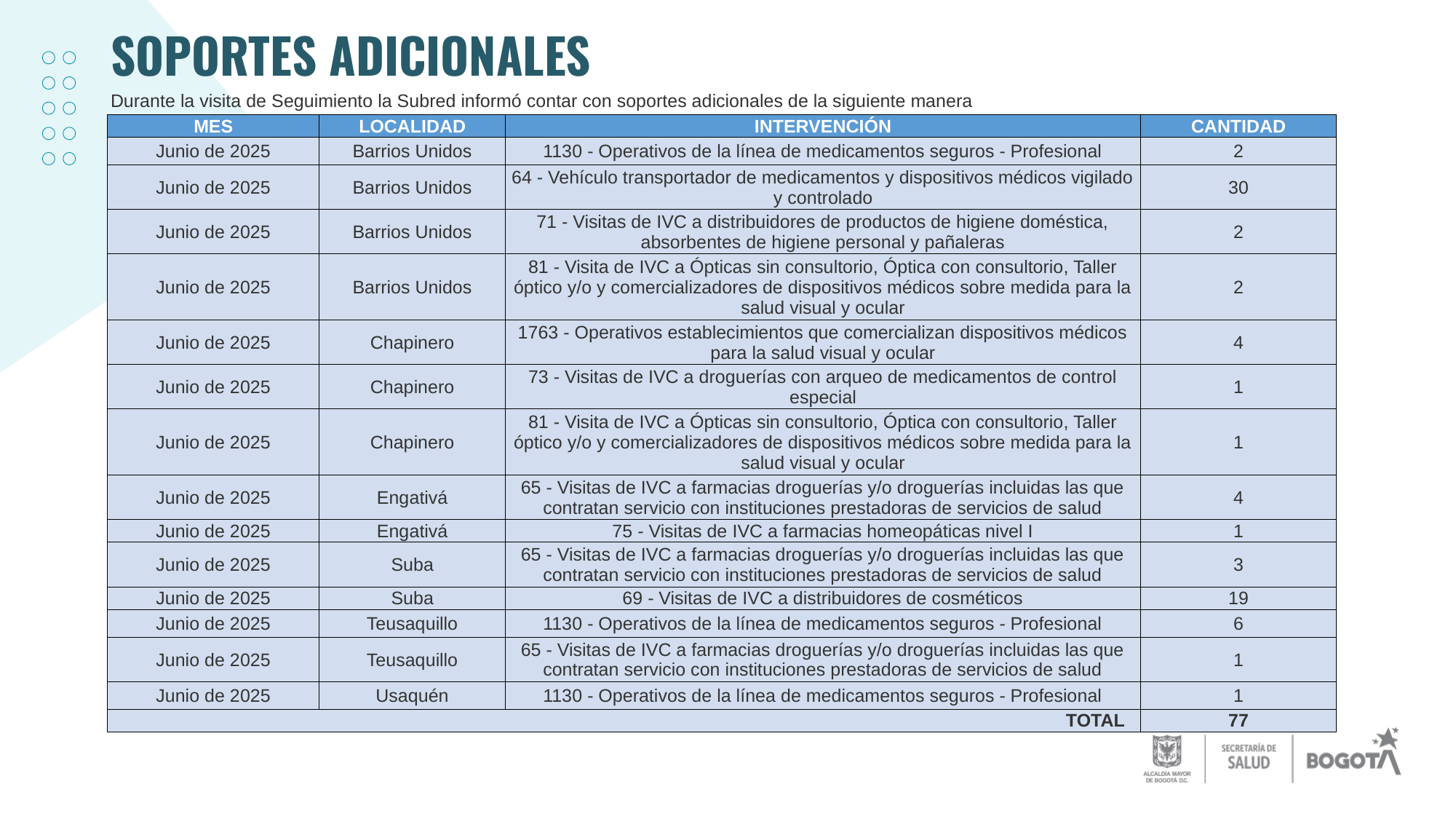

# SOPORTES ADICIONALES
Durante la visita de Seguimiento la Subred informó contar con soportes adicionales de la siguiente manera
| MES | LOCALIDAD | INTERVENCIÓN | CANTIDAD |
| --- | --- | --- | --- |
| Junio de 2025 | Barrios Unidos | 1130 - Operativos de la línea de medicamentos seguros - Profesional | 2 |
| Junio de 2025 | Barrios Unidos | 64 - Vehículo transportador de medicamentos y dispositivos médicos vigilado y controlado | 30 |
| Junio de 2025 | Barrios Unidos | 71 - Visitas de IVC a distribuidores de productos de higiene doméstica, absorbentes de higiene personal y pañaleras | 2 |
| Junio de 2025 | Barrios Unidos | 81 - Visita de IVC a Ópticas sin consultorio, Óptica con consultorio, Taller óptico y/o y comercializadores de dispositivos médicos sobre medida para la salud visual y ocular | 2 |
| Junio de 2025 | Chapinero | 1763 - Operativos establecimientos que comercializan dispositivos médicos para la salud visual y ocular | 4 |
| Junio de 2025 | Chapinero | 73 - Visitas de IVC a droguerías con arqueo de medicamentos de control especial | 1 |
| Junio de 2025 | Chapinero | 81 - Visita de IVC a Ópticas sin consultorio, Óptica con consultorio, Taller óptico y/o y comercializadores de dispositivos médicos sobre medida para la salud visual y ocular | 1 |
| Junio de 2025 | Engativá | 65 - Visitas de IVC a farmacias droguerías y/o droguerías incluidas las que contratan servicio con instituciones prestadoras de servicios de salud | 4 |
| Junio de 2025 | Engativá | 75 - Visitas de IVC a farmacias homeopáticas nivel I | 1 |
| Junio de 2025 | Suba | 65 - Visitas de IVC a farmacias droguerías y/o droguerías incluidas las que contratan servicio con instituciones prestadoras de servicios de salud | 3 |
| Junio de 2025 | Suba | 69 - Visitas de IVC a distribuidores de cosméticos | 19 |
| Junio de 2025 | Teusaquillo | 1130 - Operativos de la línea de medicamentos seguros - Profesional | 6 |
| Junio de 2025 | Teusaquillo | 65 - Visitas de IVC a farmacias droguerías y/o droguerías incluidas las que contratan servicio con instituciones prestadoras de servicios de salud | 1 |
| Junio de 2025 | Usaquén | 1130 - Operativos de la línea de medicamentos seguros - Profesional | 1 |
| TOTAL |  |  | 77 |